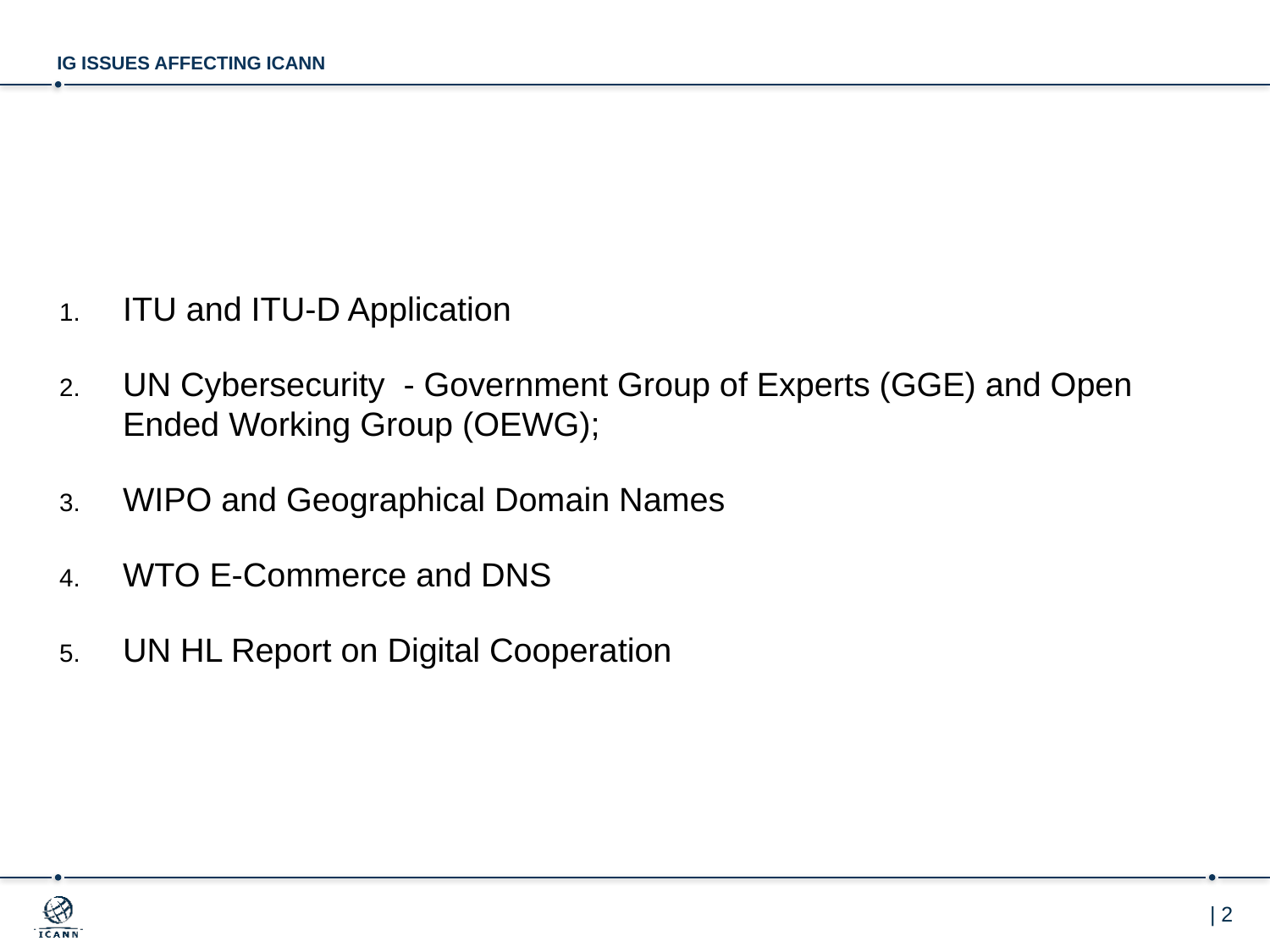

# IG ISSUES AFFECTING ICANN

ITU and ITU-D Application
UN Cybersecurity  - Government Group of Experts (GGE) and Open Ended Working Group (OEWG);
WIPO and Geographical Domain Names
WTO E-Commerce and DNS
UN HL Report on Digital Cooperation